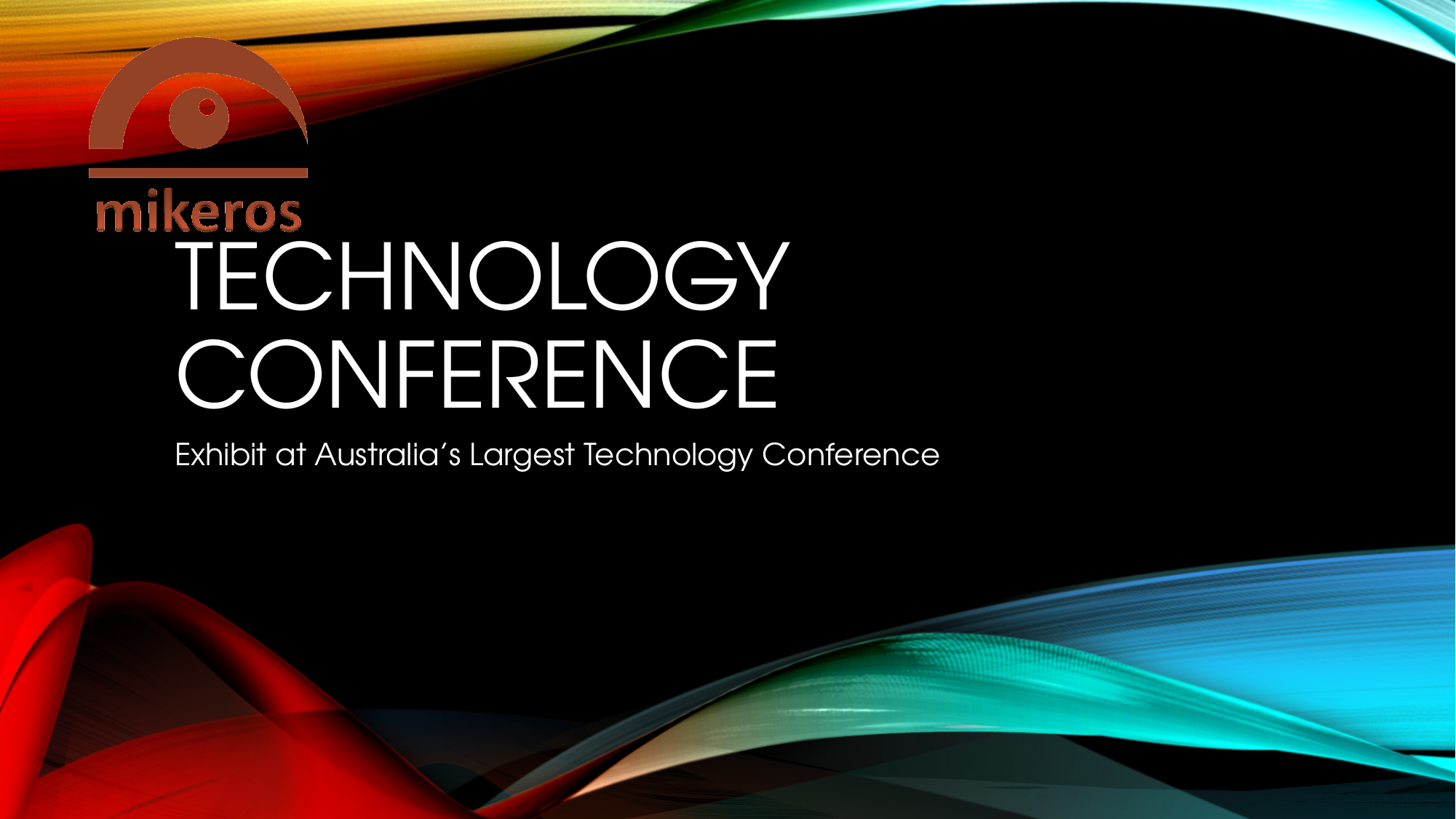

# Technology Conference
Exhibit at Australia’s Largest Technology Conference